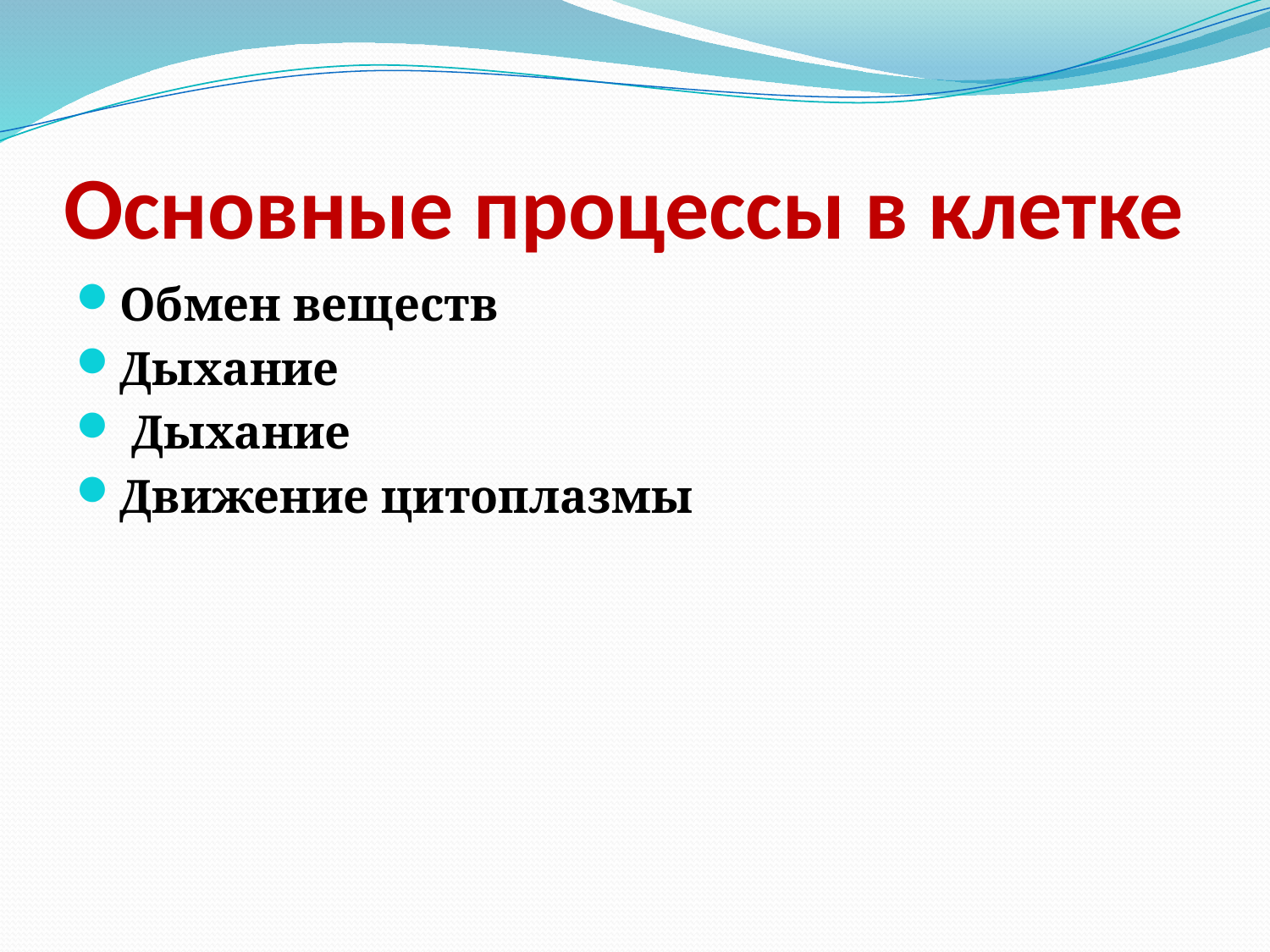

# Основные процессы в клетке
Обмен веществ
Дыхание
 Дыхание
Движение цитоплазмы